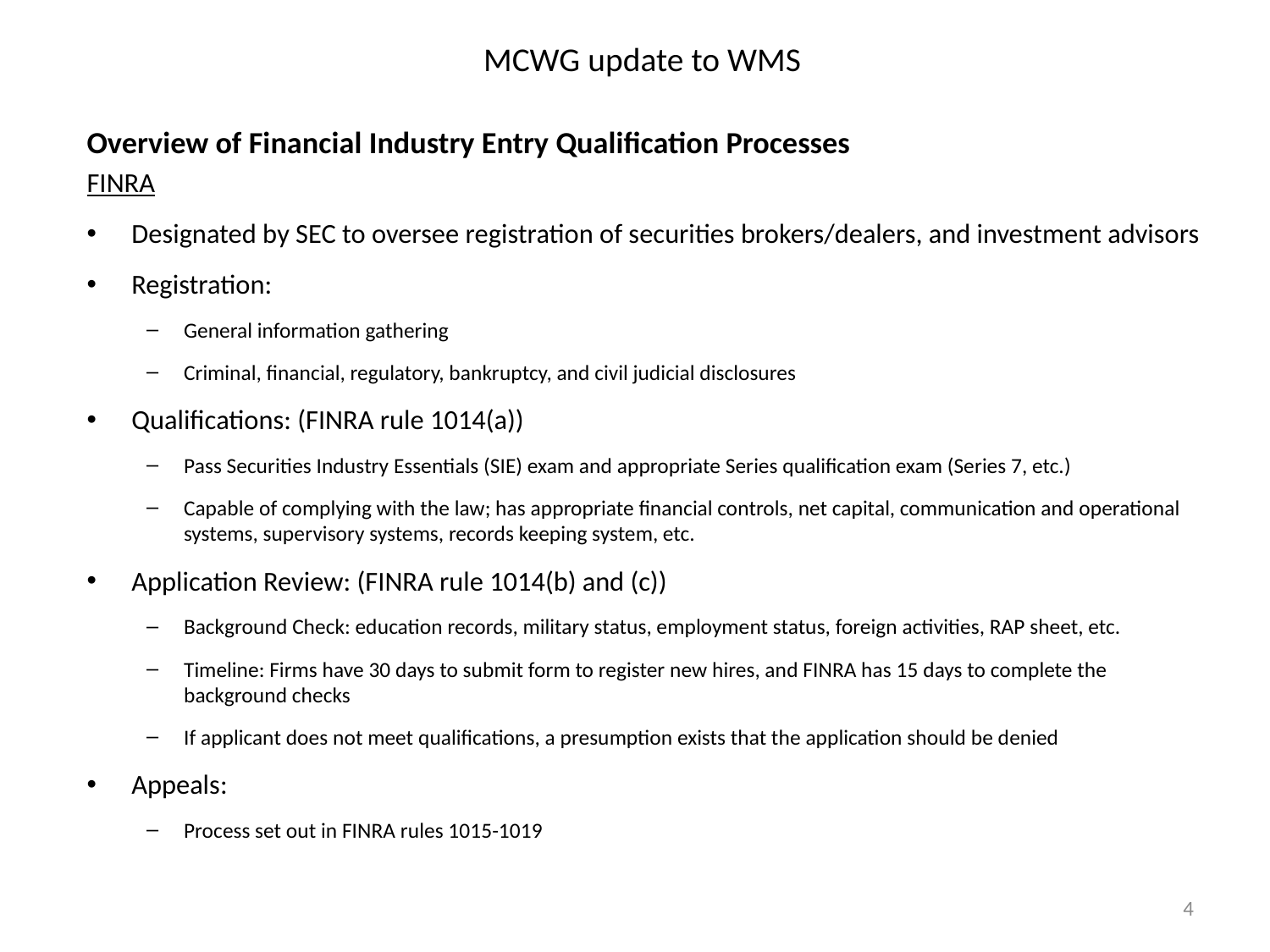

# MCWG update to WMS
Overview of Financial Industry Entry Qualification Processes
FINRA
Designated by SEC to oversee registration of securities brokers/dealers, and investment advisors
Registration:
General information gathering
Criminal, financial, regulatory, bankruptcy, and civil judicial disclosures
Qualifications: (FINRA rule 1014(a))
Pass Securities Industry Essentials (SIE) exam and appropriate Series qualification exam (Series 7, etc.)
Capable of complying with the law; has appropriate financial controls, net capital, communication and operational systems, supervisory systems, records keeping system, etc.
Application Review: (FINRA rule 1014(b) and (c))
Background Check: education records, military status, employment status, foreign activities, RAP sheet, etc.
Timeline: Firms have 30 days to submit form to register new hires, and FINRA has 15 days to complete the background checks
If applicant does not meet qualifications, a presumption exists that the application should be denied
Appeals:
Process set out in FINRA rules 1015-1019

4